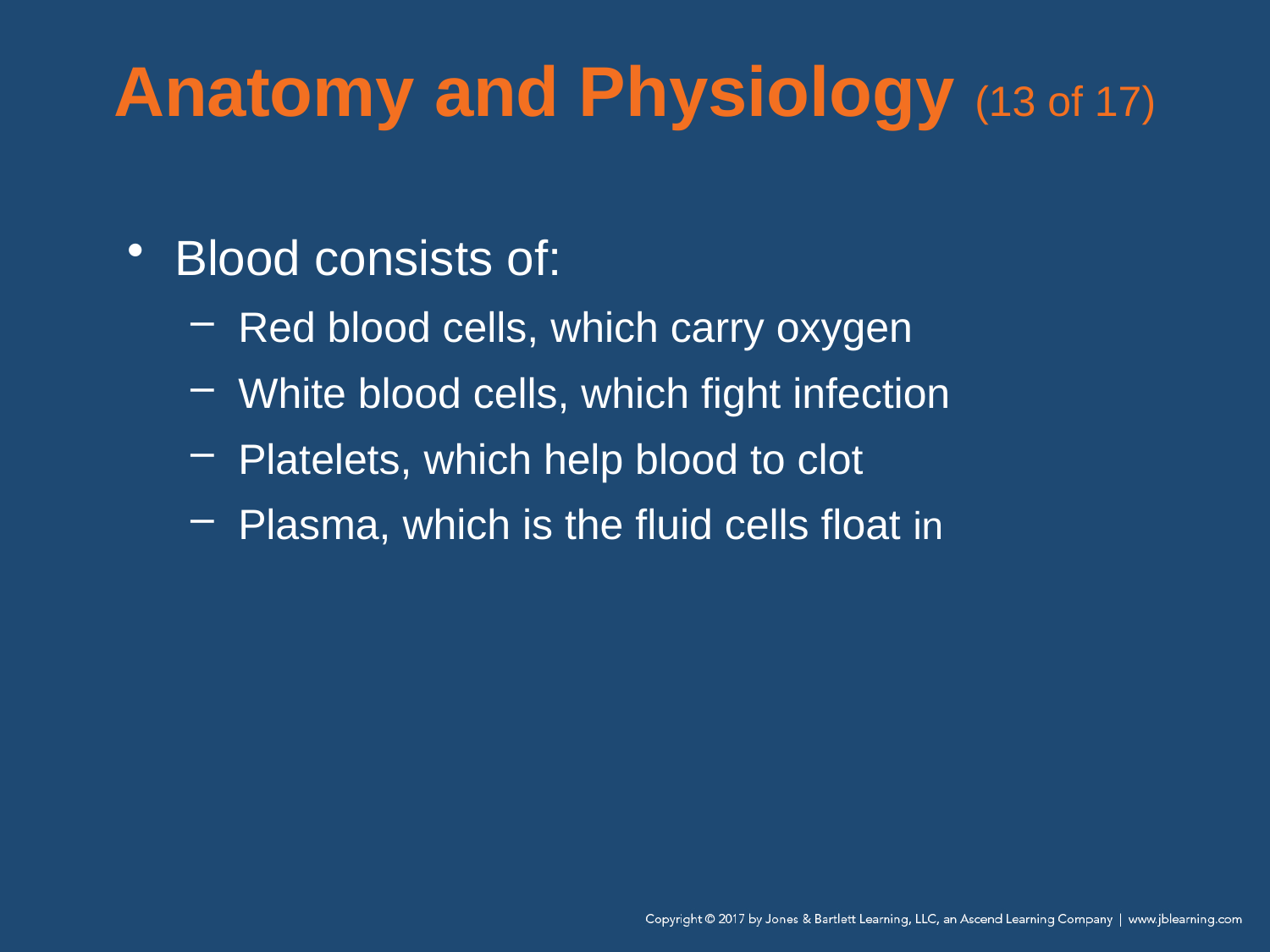

# Anatomy and Physiology (13 of 17)
Blood consists of:
Red blood cells, which carry oxygen
White blood cells, which fight infection
Platelets, which help blood to clot
Plasma, which is the fluid cells float in